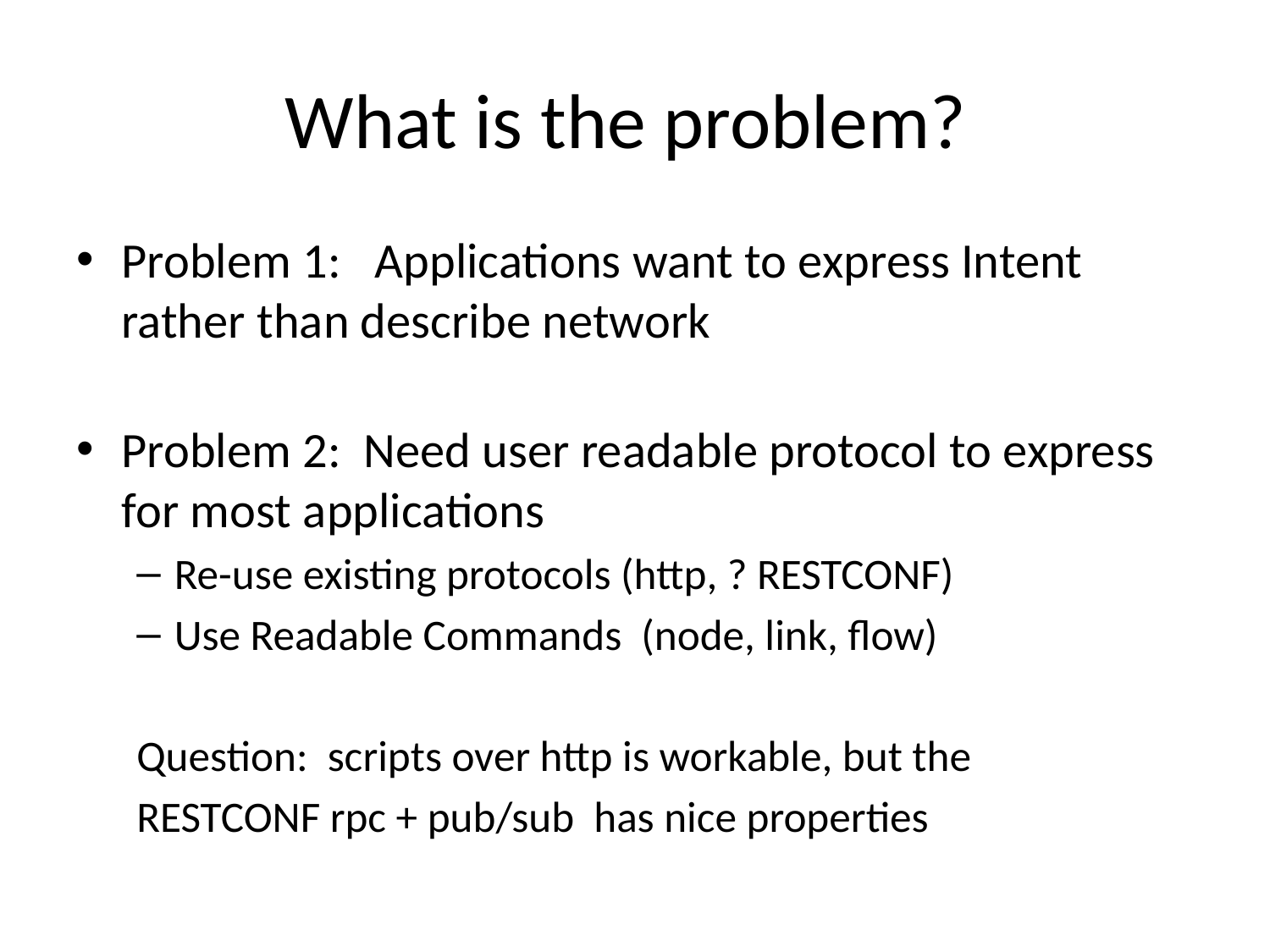

# What is the problem?
Problem 1:   Applications want to express Intent rather than describe network

Problem 2:  Need user readable protocol to express for most applications
Re-use existing protocols (http, ? RESTCONF)
Use Readable Commands  (node, link, flow)

Question:  scripts over http is workable, but the
RESTCONF rpc + pub/sub  has nice properties